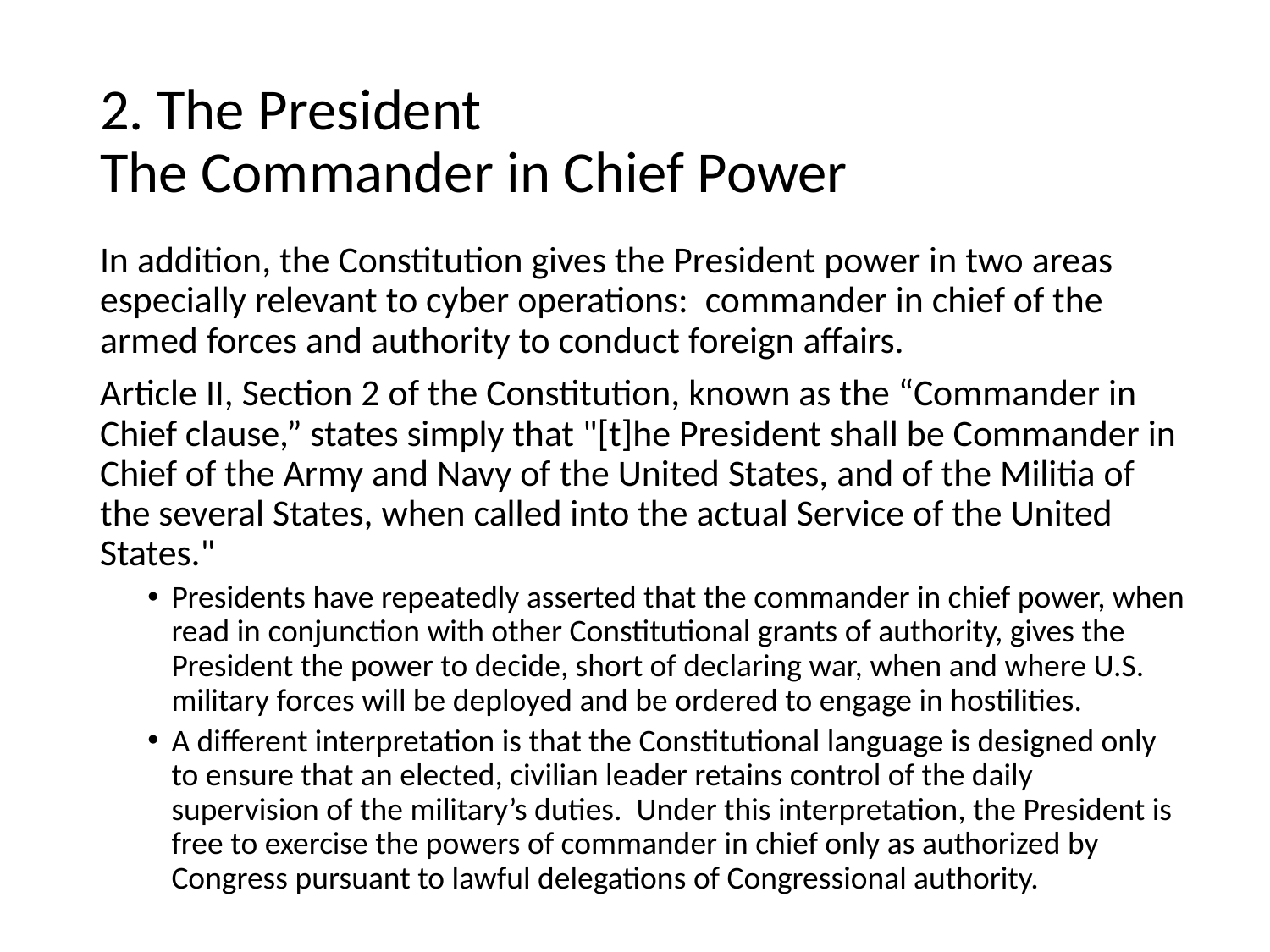

# 2. The President The Commander in Chief Power
In addition, the Constitution gives the President power in two areas especially relevant to cyber operations:  commander in chief of the armed forces and authority to conduct foreign affairs.
Article II, Section 2 of the Constitution, known as the “Commander in Chief clause,” states simply that "[t]he President shall be Commander in Chief of the Army and Navy of the United States, and of the Militia of the several States, when called into the actual Service of the United States."
Presidents have repeatedly asserted that the commander in chief power, when read in conjunction with other Constitutional grants of authority, gives the President the power to decide, short of declaring war, when and where U.S. military forces will be deployed and be ordered to engage in hostilities.
A different interpretation is that the Constitutional language is designed only to ensure that an elected, civilian leader retains control of the daily supervision of the military’s duties.  Under this interpretation, the President is free to exercise the powers of commander in chief only as authorized by Congress pursuant to lawful delegations of Congressional authority.